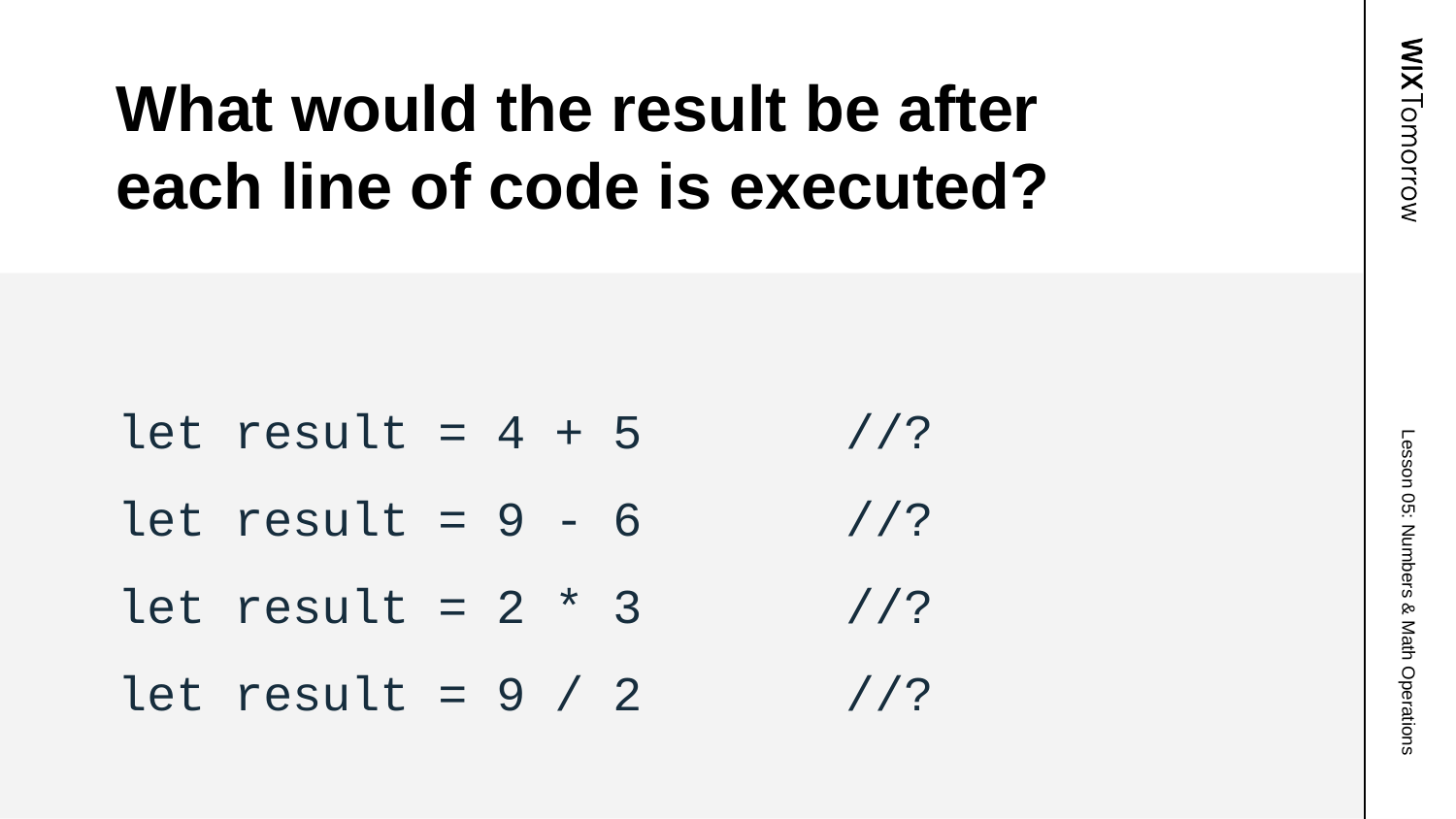

# What would the result be after each line of code is executed?
let result = 4 + 5		//?
let result = 9 - 6		//?
let result = 2 * 3		//?
let result = 9 / 2		//?